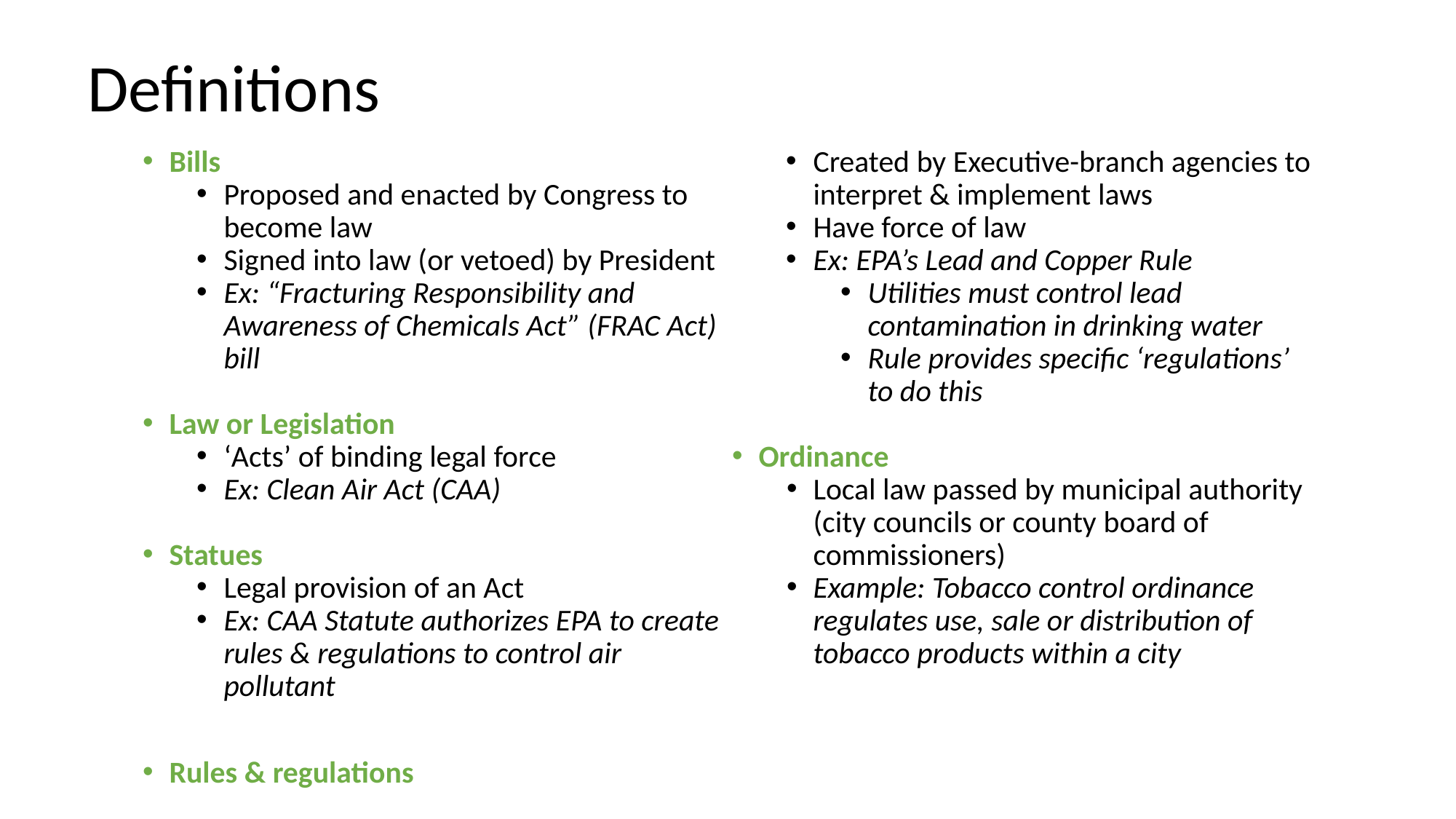

# Definitions
Bills
Proposed and enacted by Congress to become law
Signed into law (or vetoed) by President
Ex: “Fracturing Responsibility and Awareness of Chemicals Act” (FRAC Act) bill

Law or Legislation
‘Acts’ of binding legal force
Ex: Clean Air Act (CAA)

Statues
Legal provision of an Act
Ex: CAA Statute authorizes EPA to create rules & regulations to control air pollutant

Rules & regulations
Created by Executive-branch agencies to interpret & implement laws
Have force of law
Ex: EPA’s Lead and Copper Rule
Utilities must control lead contamination in drinking water
Rule provides specific ‘regulations’ to do this

Ordinance
Local law passed by municipal authority (city councils or county board of commissioners)
Example: Tobacco control ordinance regulates use, sale or distribution of tobacco products within a city